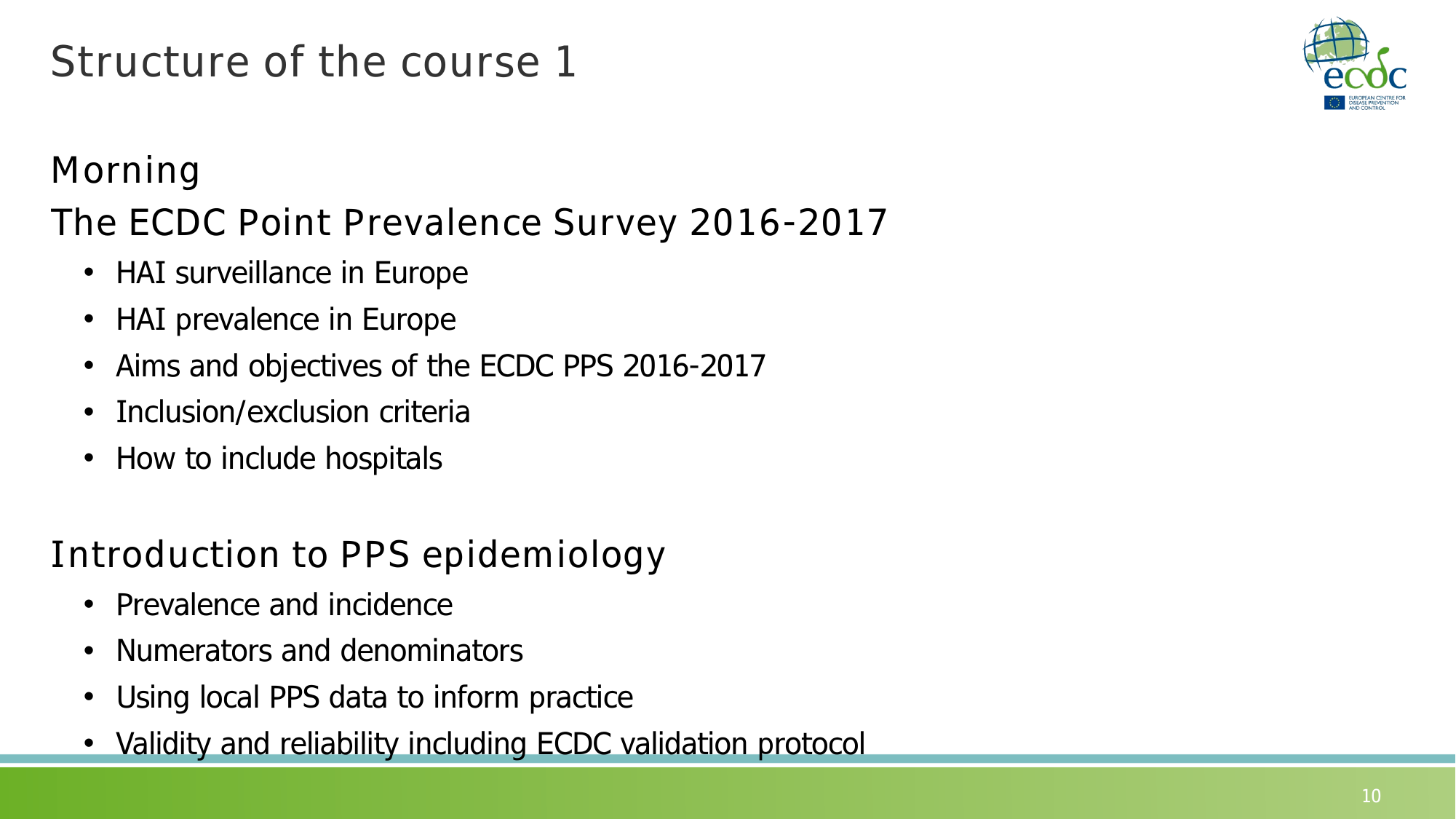

# Structure of the course 1
Morning
The ECDC Point Prevalence Survey 2016-2017
HAI surveillance in Europe
HAI prevalence in Europe
Aims and objectives of the ECDC PPS 2016-2017
Inclusion/exclusion criteria
How to include hospitals

Introduction to PPS epidemiology
Prevalence and incidence
Numerators and denominators
Using local PPS data to inform practice
Validity and reliability including ECDC validation protocol

10